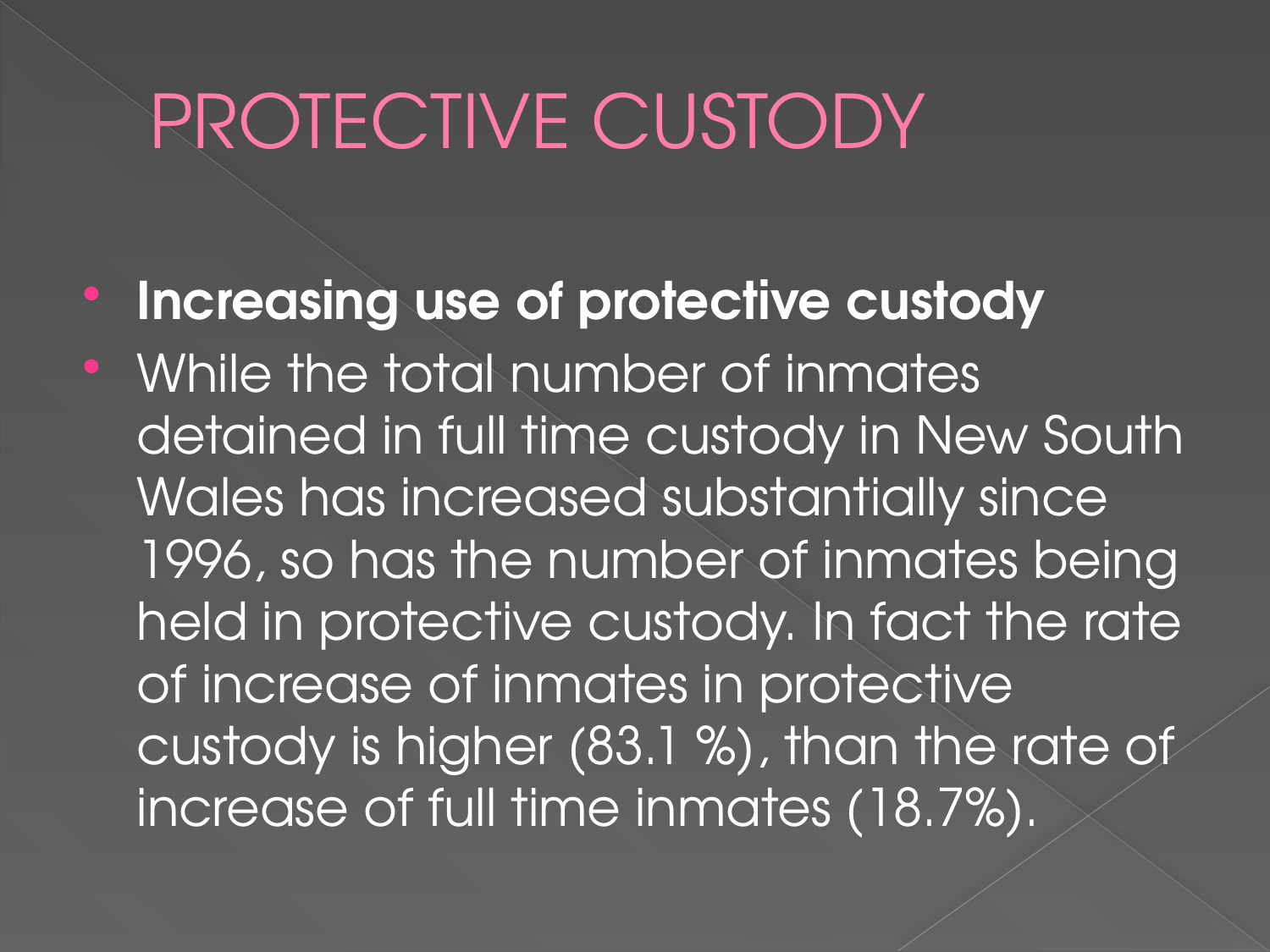

# PROTECTIVE CUSTODY
Increasing use of protective custody
While the total number of inmates detained in full time custody in New South Wales has increased substantially since 1996, so has the number of inmates being held in protective custody. In fact the rate of increase of inmates in protective custody is higher (83.1 %), than the rate of increase of full time inmates (18.7%).